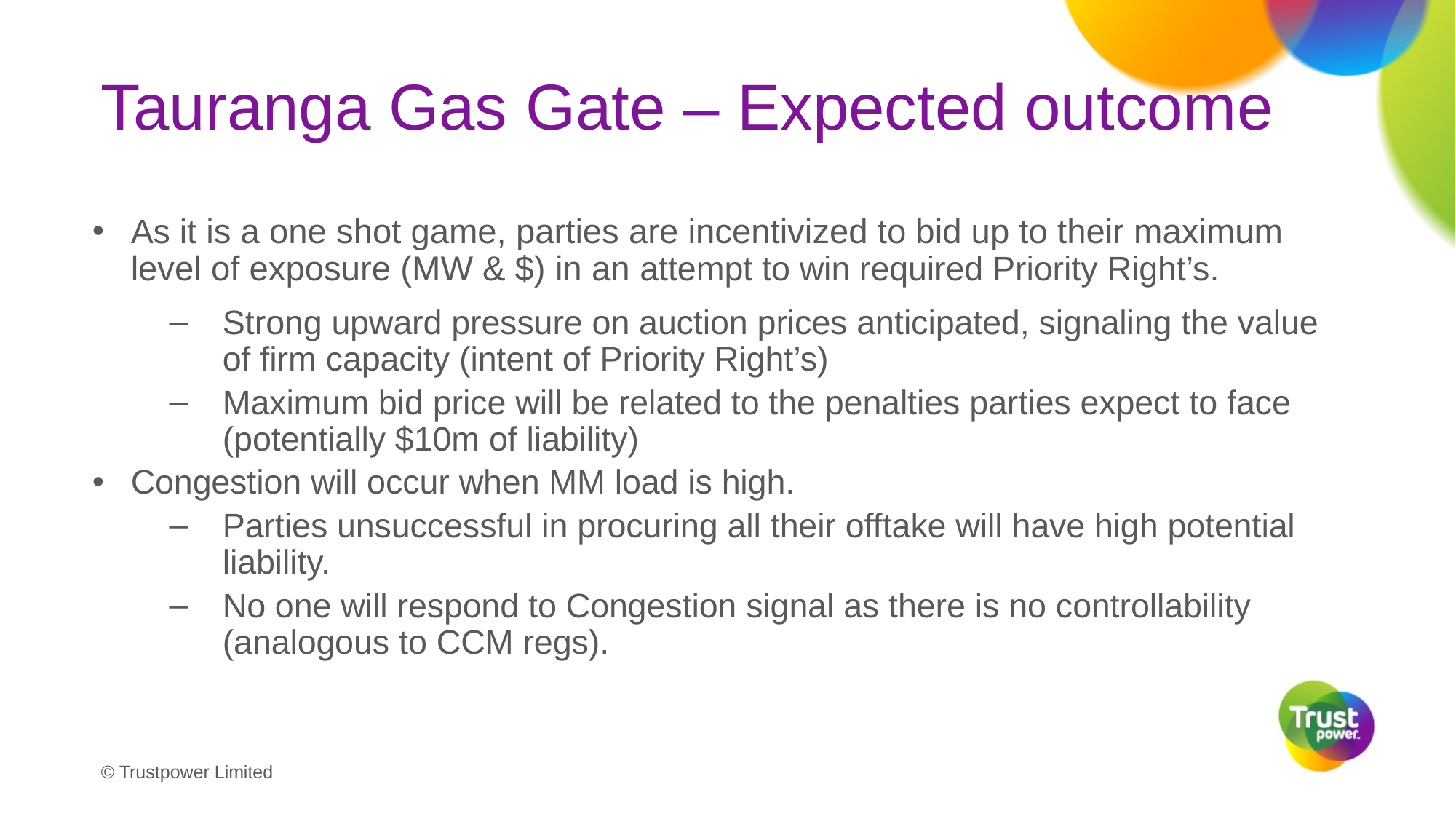

# Tauranga Gas Gate – Expected outcome
As it is a one shot game, parties are incentivized to bid up to their maximum level of exposure (MW & $) in an attempt to win required Priority Right’s.
Strong upward pressure on auction prices anticipated, signaling the value of firm capacity (intent of Priority Right’s)
Maximum bid price will be related to the penalties parties expect to face (potentially $10m of liability)
Congestion will occur when MM load is high.
Parties unsuccessful in procuring all their offtake will have high potential liability.
No one will respond to Congestion signal as there is no controllability (analogous to CCM regs).